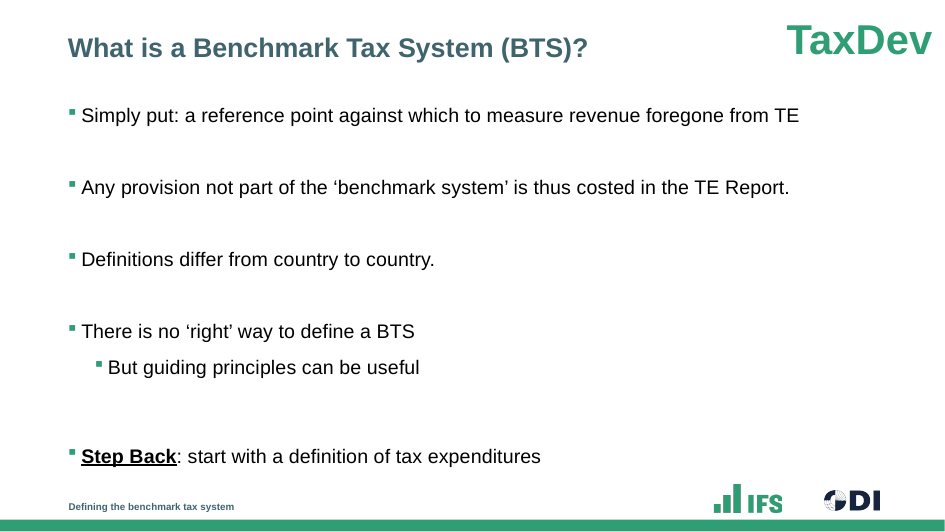

# What is a Benchmark Tax System (BTS)?
Simply put: a reference point against which to measure revenue foregone from TE

Any provision not part of the ‘benchmark system’ is thus costed in the TE Report.

Definitions differ from country to country.

There is no ‘right’ way to define a BTS
But guiding principles can be useful

Step Back: start with a definition of tax expenditures
Defining the benchmark tax system